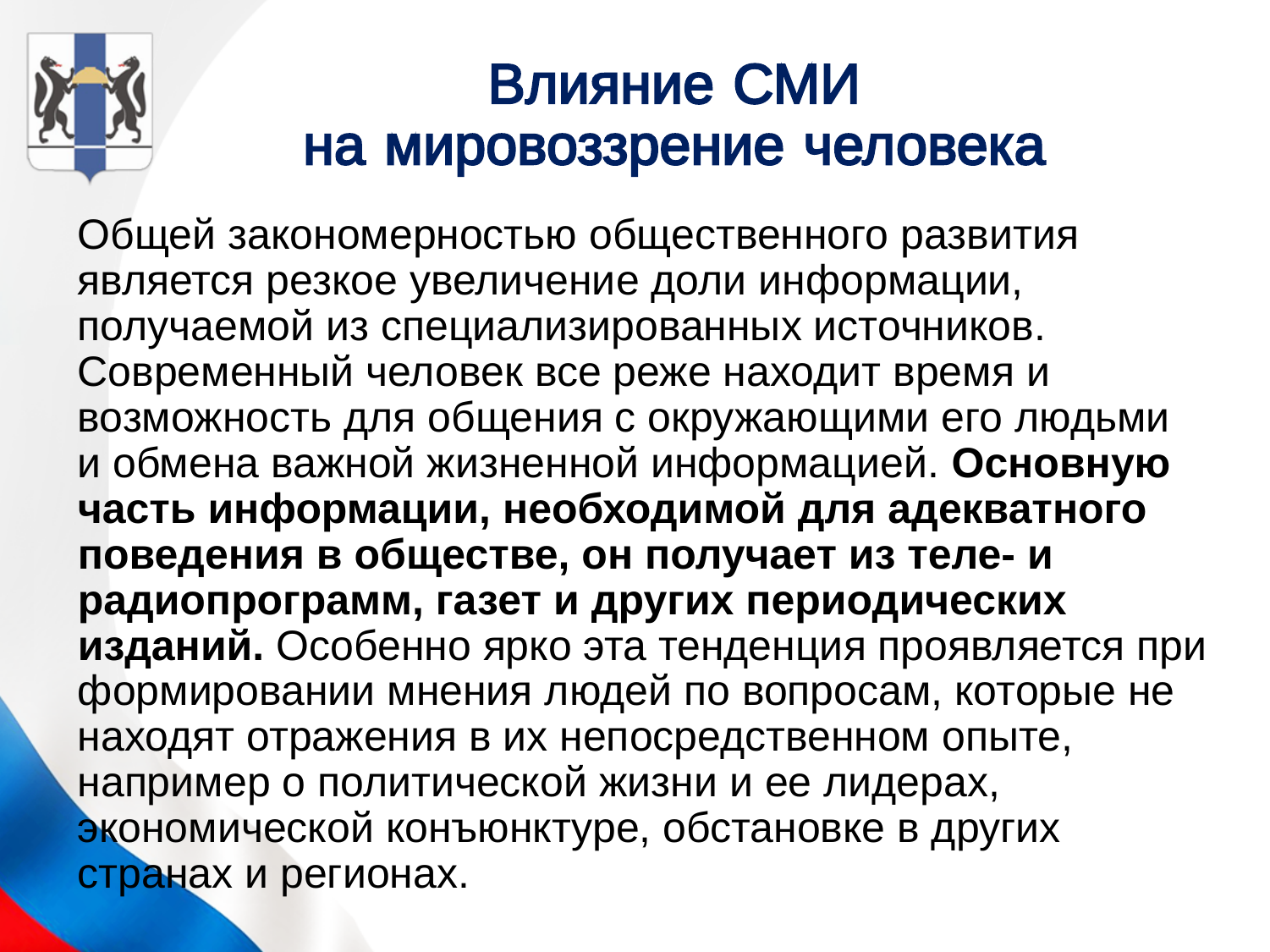

# Влияние СМИ на мировоззрение человека
Общей закономерностью общественного развития является резкое увеличение доли информации, получаемой из специализированных источников. Современный человек все реже находит время и возможность для общения с окружающими его людьми
и обмена важной жизненной информацией. Основную часть информации, необходимой для адекватного поведения в обществе, он получает из теле- и радиопрограмм, газет и других периодических изданий. Особенно ярко эта тенденция проявляется при формировании мнения людей по вопросам, которые не находят отражения в их непосредственном опыте, например о политической жизни и ее лидерах, экономической конъюнктуре, обстановке в других странах и регионах.